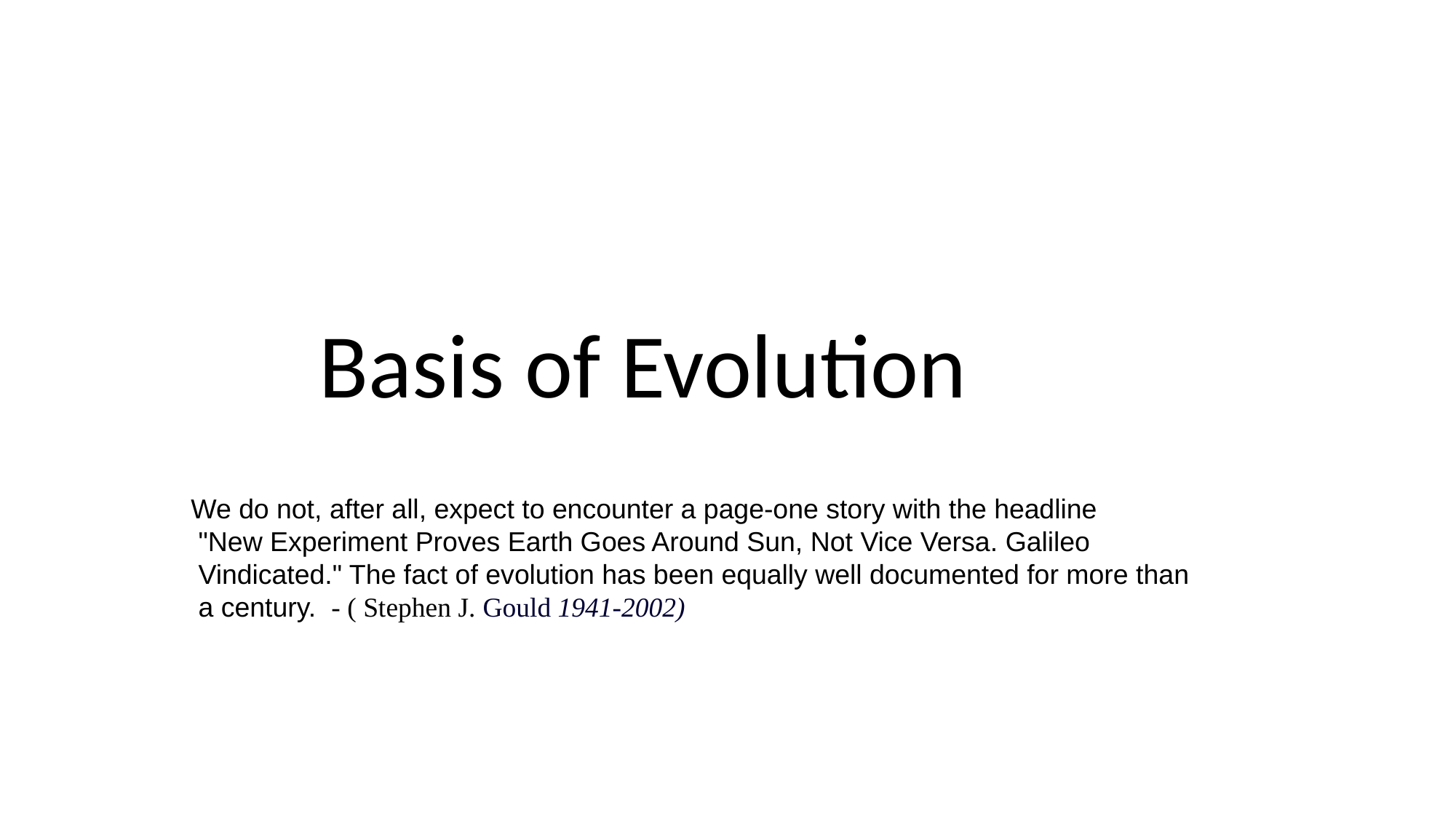

# Basis of Evolution
We do not, after all, expect to encounter a page-one story with the headline
 "New Experiment Proves Earth Goes Around Sun, Not Vice Versa. Galileo
 Vindicated." The fact of evolution has been equally well documented for more than
 a century.  - ( Stephen J. Gould 1941-2002)